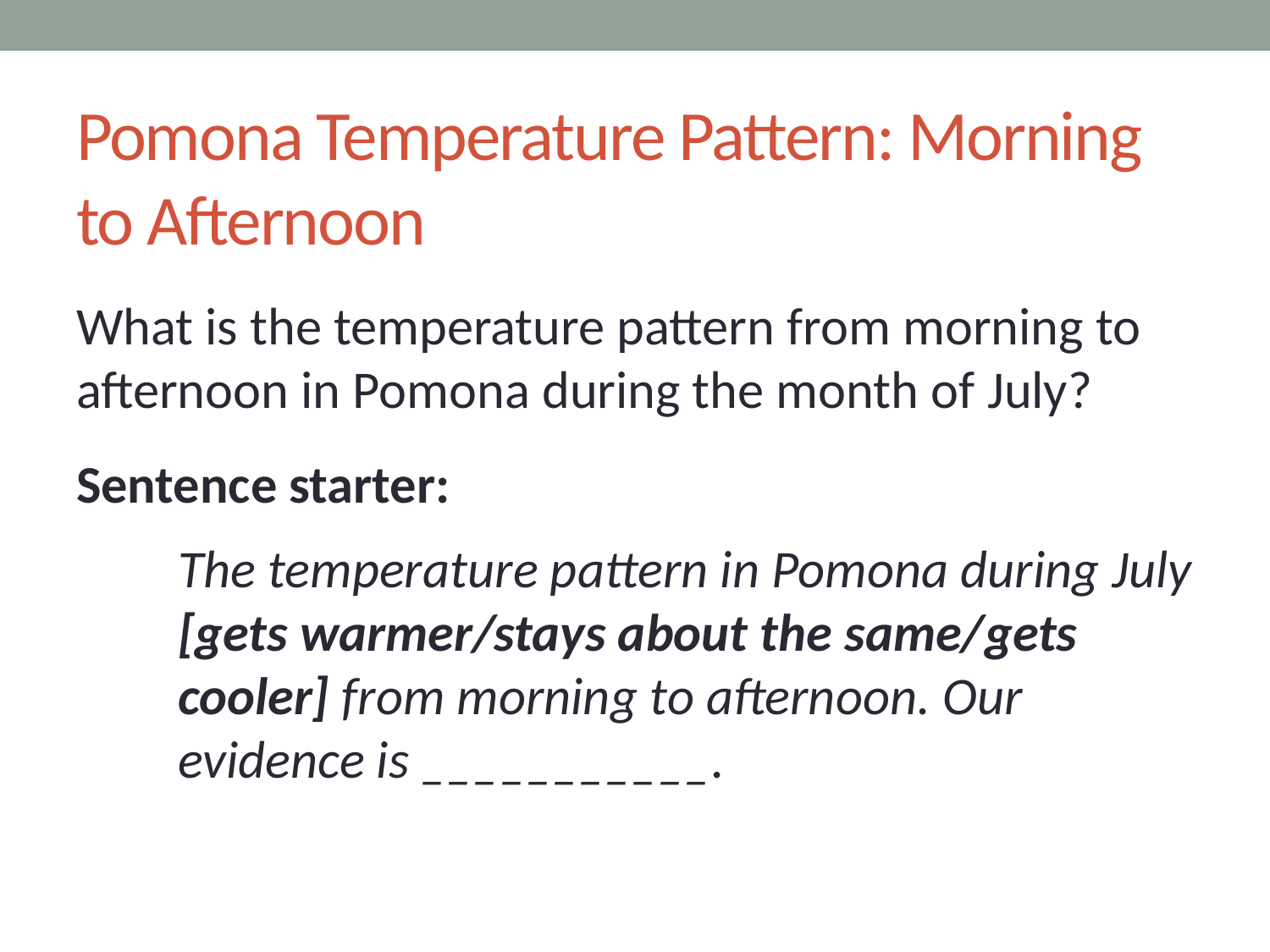

# Pomona Temperature Pattern: Morning to Afternoon
What is the temperature pattern from morning to afternoon in Pomona during the month of July?
Sentence starter:
The temperature pattern in Pomona during July [gets warmer/stays about the same/gets cooler] from morning to afternoon. Our evidence is ___________.